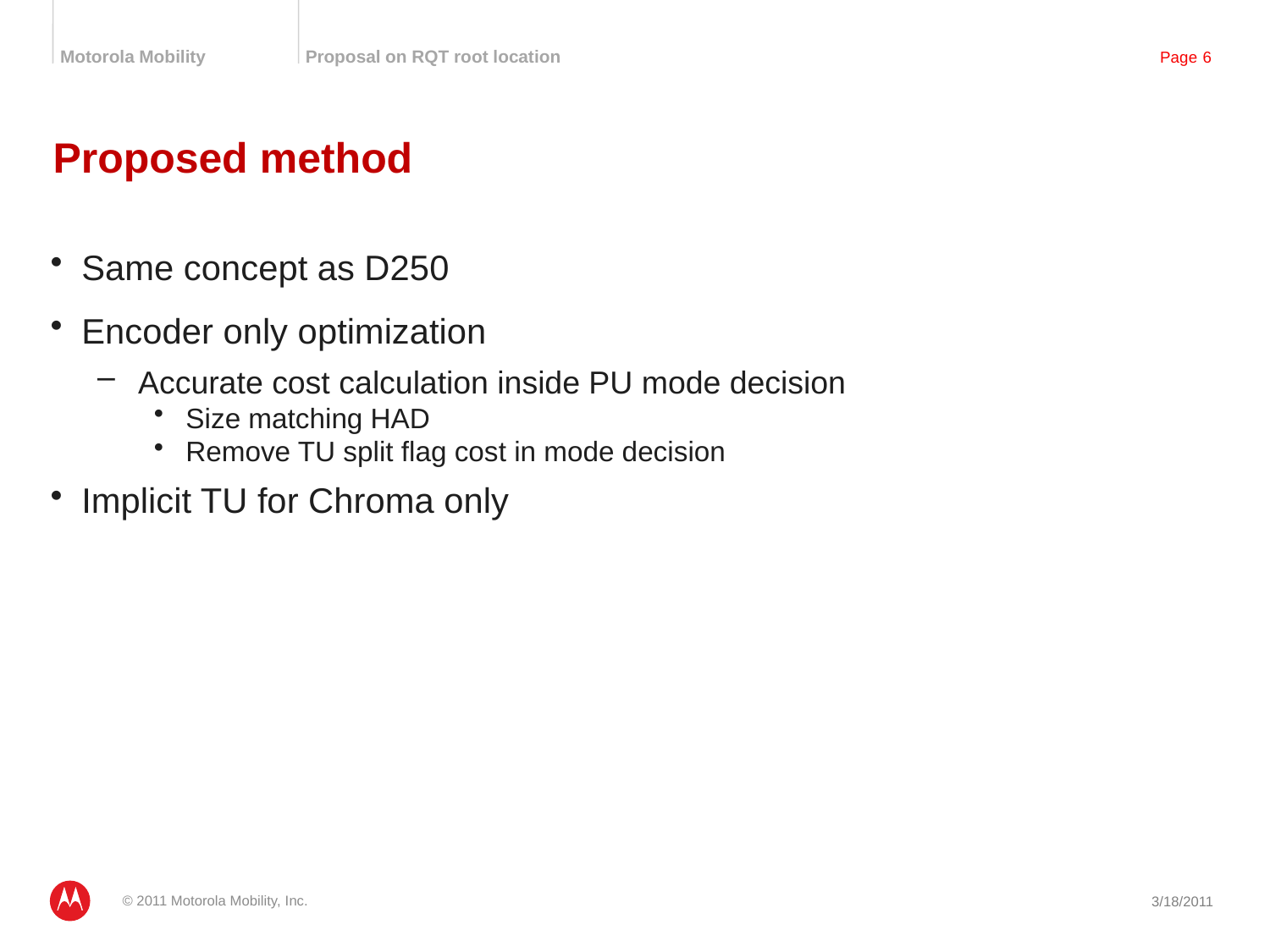

# Proposed method
Same concept as D250
Encoder only optimization
Accurate cost calculation inside PU mode decision
Size matching HAD
Remove TU split flag cost in mode decision
Implicit TU for Chroma only
© 2011 Motorola Mobility, Inc.
3/18/2011